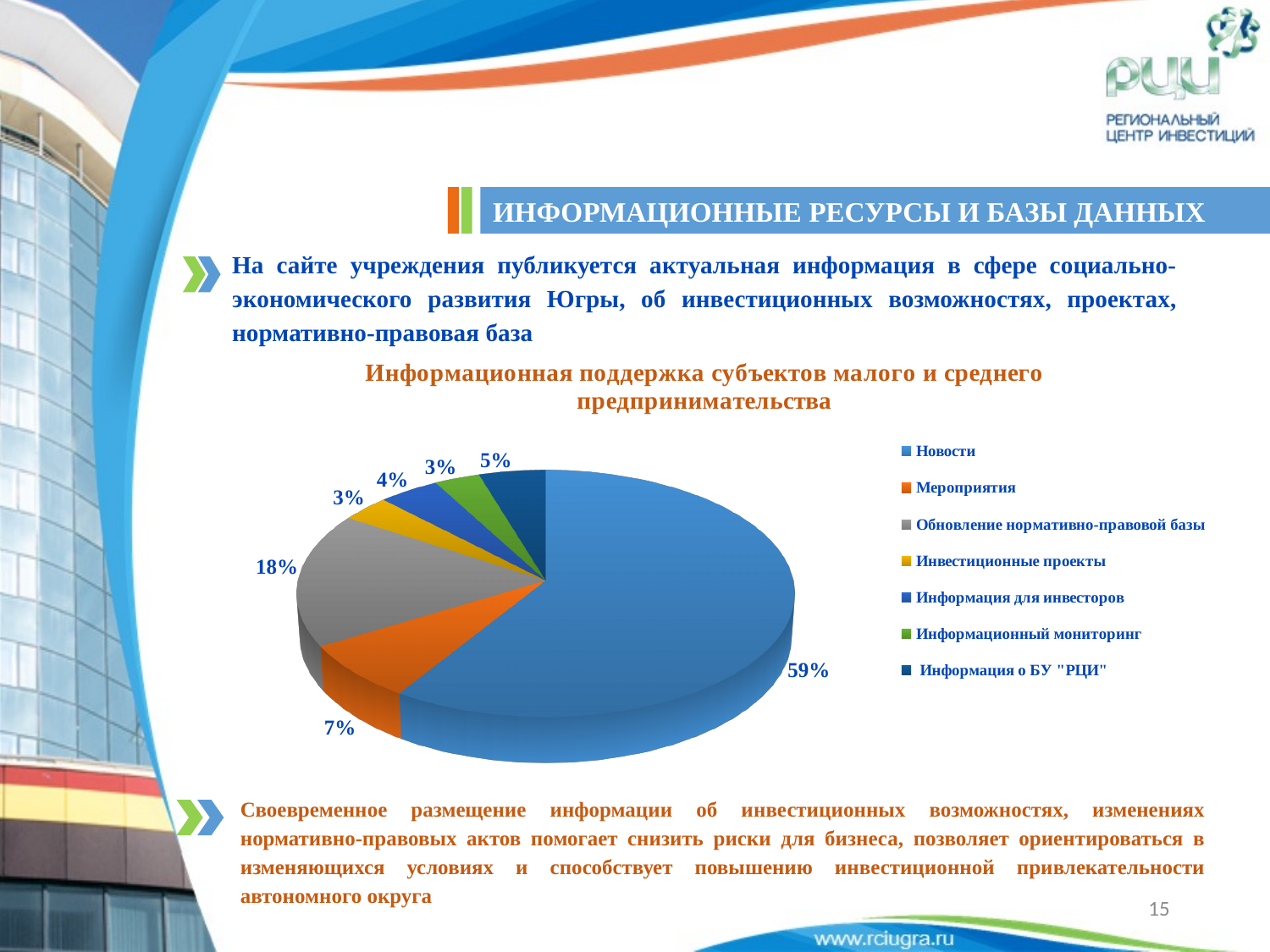

Информационные ресурсы и базы данных

На сайте учреждения публикуется актуальная информация в сфере социально-экономического развития Югры, об инвестиционных возможностях, проектах, нормативно-правовая база

[unsupported chart]

Своевременное размещение информации об инвестиционных возможностях, изменениях нормативно-правовых актов помогает снизить риски для бизнеса, позволяет ориентироваться в изменяющихся условиях и способствует повышению инвестиционной привлекательности автономного округа

15